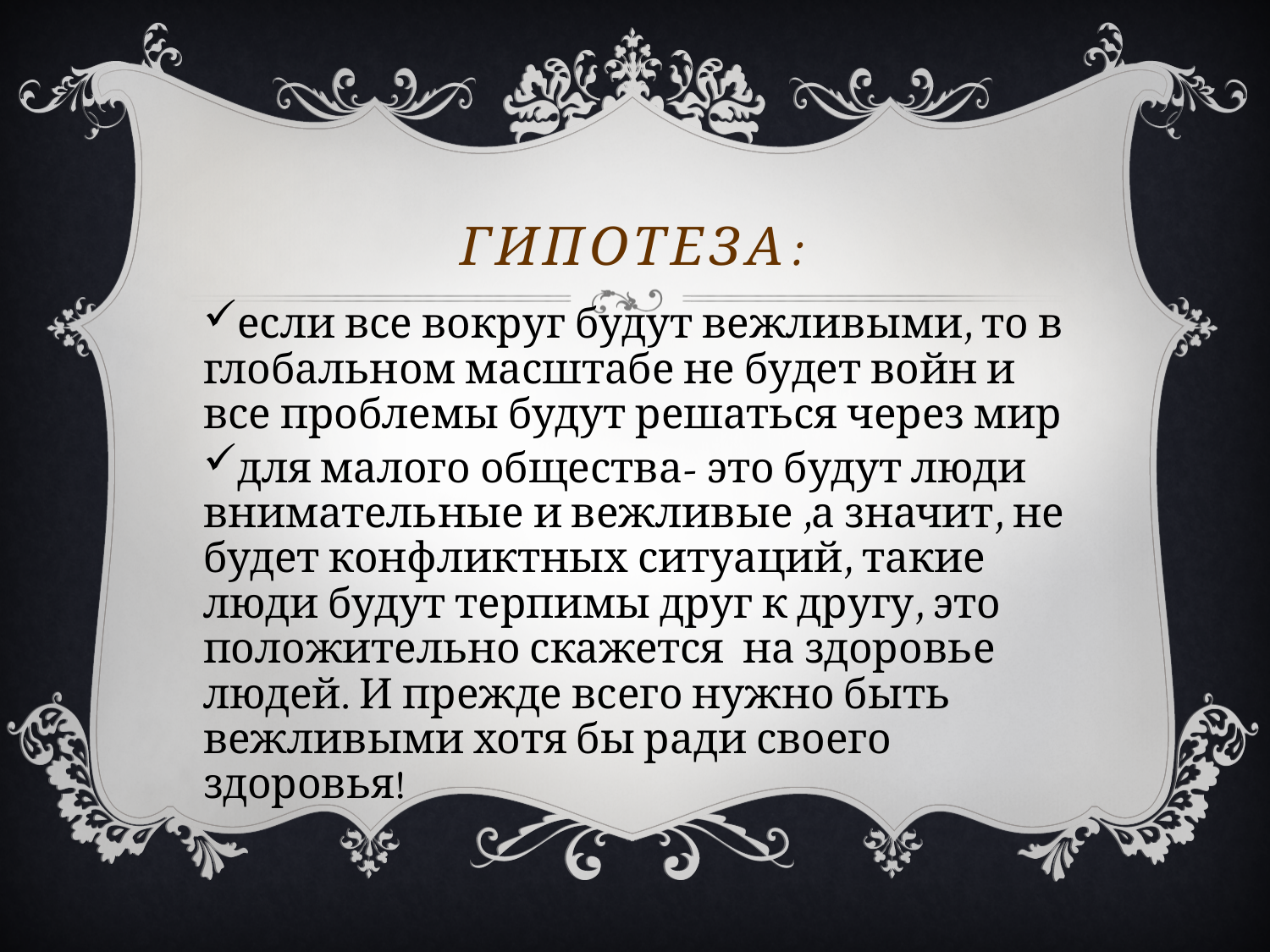

# Гипотеза:
если все вокруг будут вежливыми, то в глобальном масштабе не будет войн и все проблемы будут решаться через мир
для малого общества- это будут люди внимательные и вежливые ,а значит, не будет конфликтных ситуаций, такие люди будут терпимы друг к другу, это положительно скажется  на здоровье людей. И прежде всего нужно быть вежливыми хотя бы ради своего здоровья!